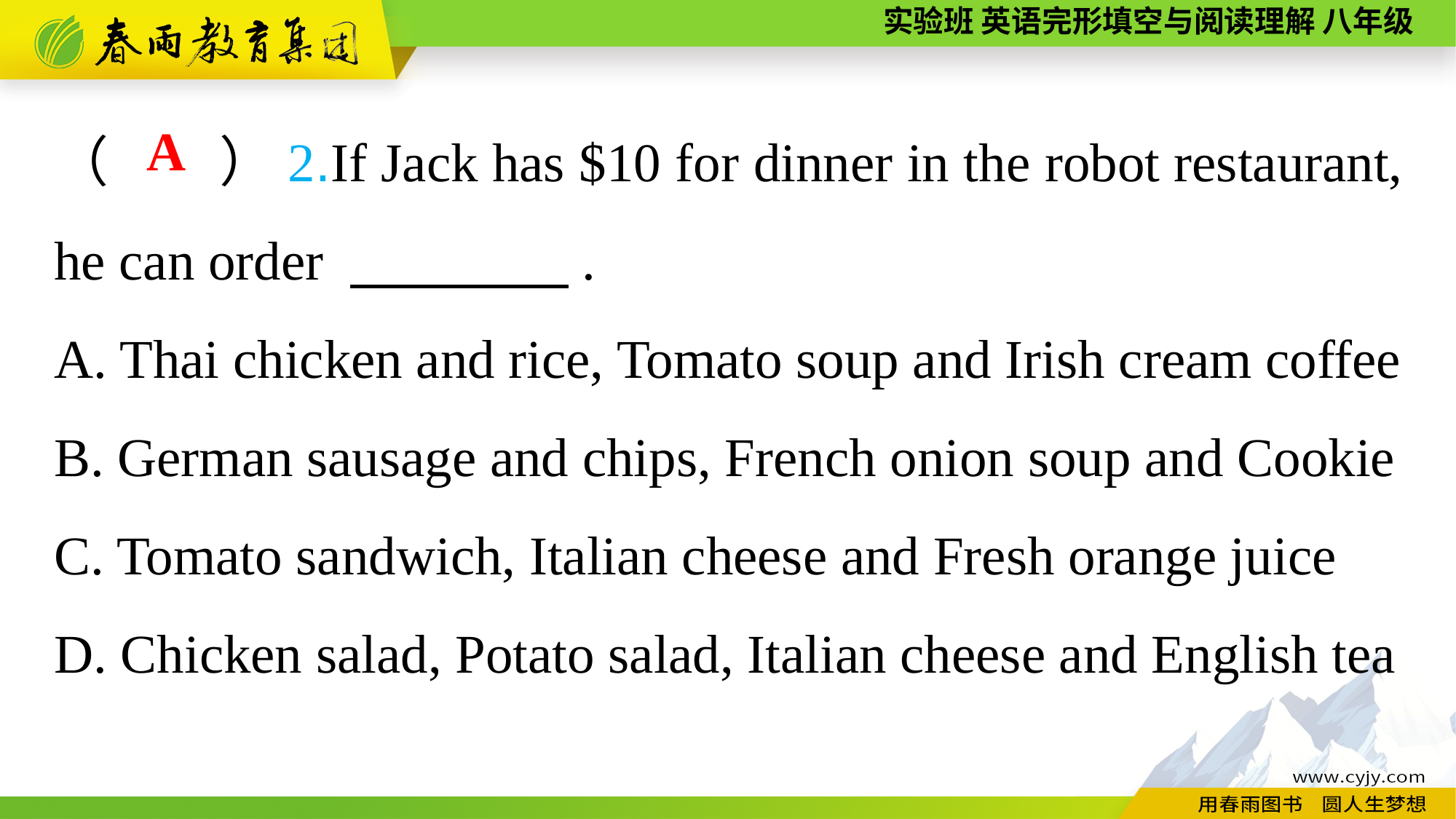

（　　）2.If Jack has $10 for dinner in the robot restaurant, he can order 　　　　.
A. Thai chicken and rice, Tomato soup and Irish cream coffee
B. German sausage and chips, French onion soup and Cookie
C. Tomato sandwich, Italian cheese and Fresh orange juice
D. Chicken salad, Potato salad, Italian cheese and English tea
A